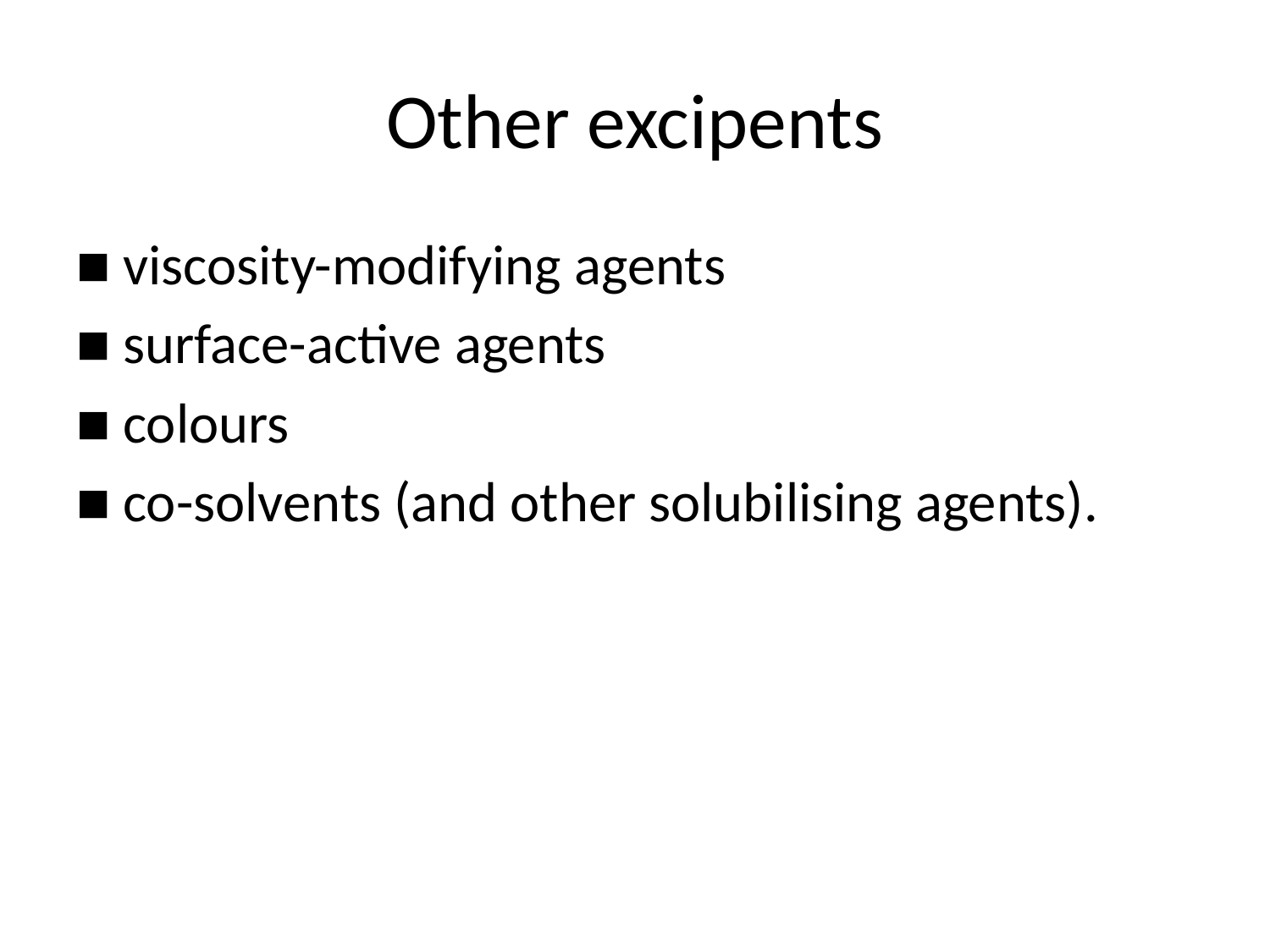

# Other excipents
■ viscosity-modifying agents
■ surface-active agents
■ colours
■ co-solvents (and other solubilising agents).